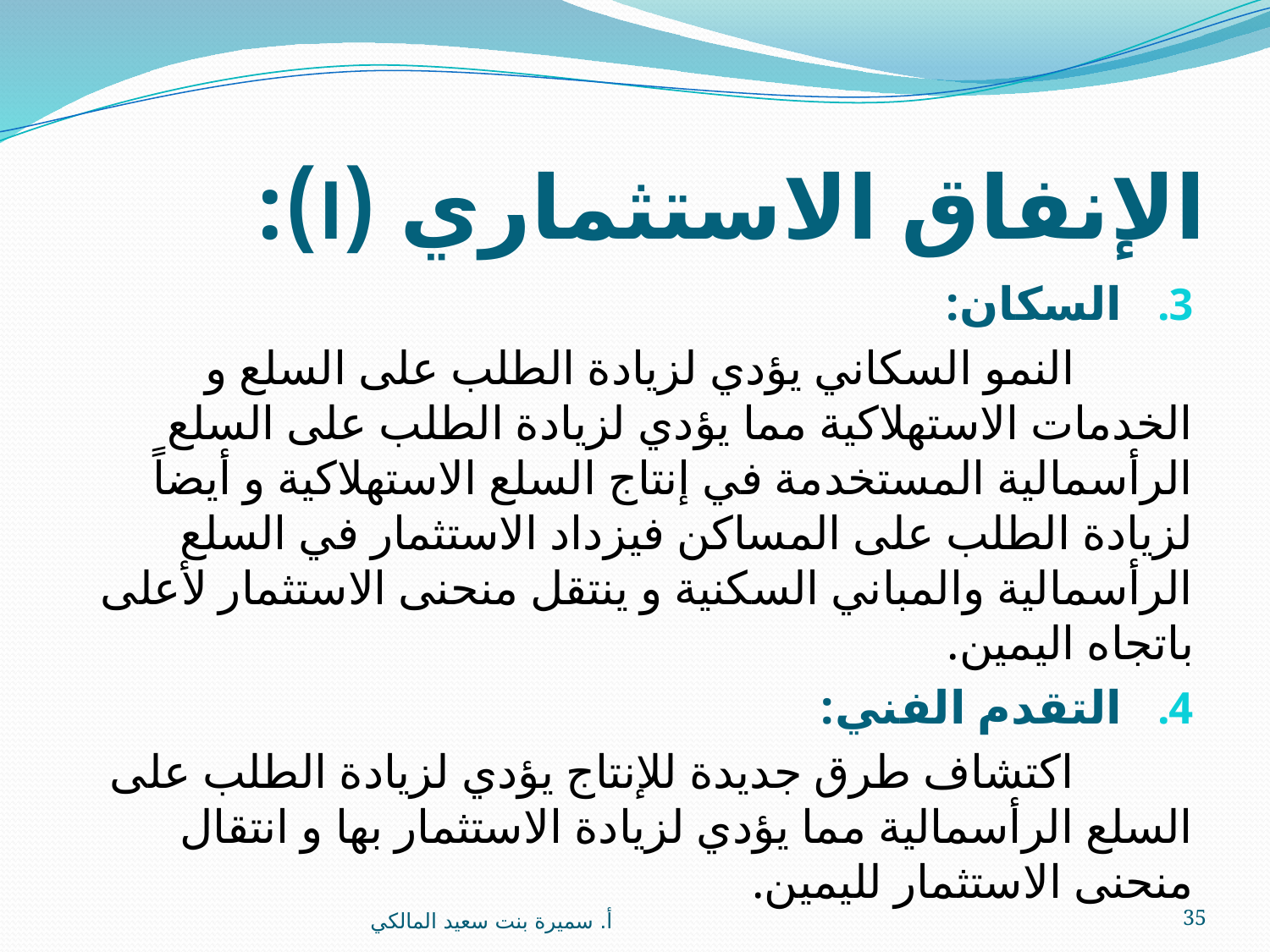

# الإنفاق الاستثماري (I):
السكان:
          النمو السكاني يؤدي لزيادة الطلب على السلع و الخدمات الاستهلاكية مما يؤدي لزيادة الطلب على السلع الرأسمالية المستخدمة في إنتاج السلع الاستهلاكية و أيضاً لزيادة الطلب على المساكن فيزداد الاستثمار في السلع الرأسمالية والمباني السكنية و ينتقل منحنى الاستثمار لأعلى باتجاه اليمين.
التقدم الفني:
          اكتشاف طرق جديدة للإنتاج يؤدي لزيادة الطلب على السلع الرأسمالية مما يؤدي لزيادة الاستثمار بها و انتقال منحنى الاستثمار لليمين.
أ. سميرة بنت سعيد المالكي
35